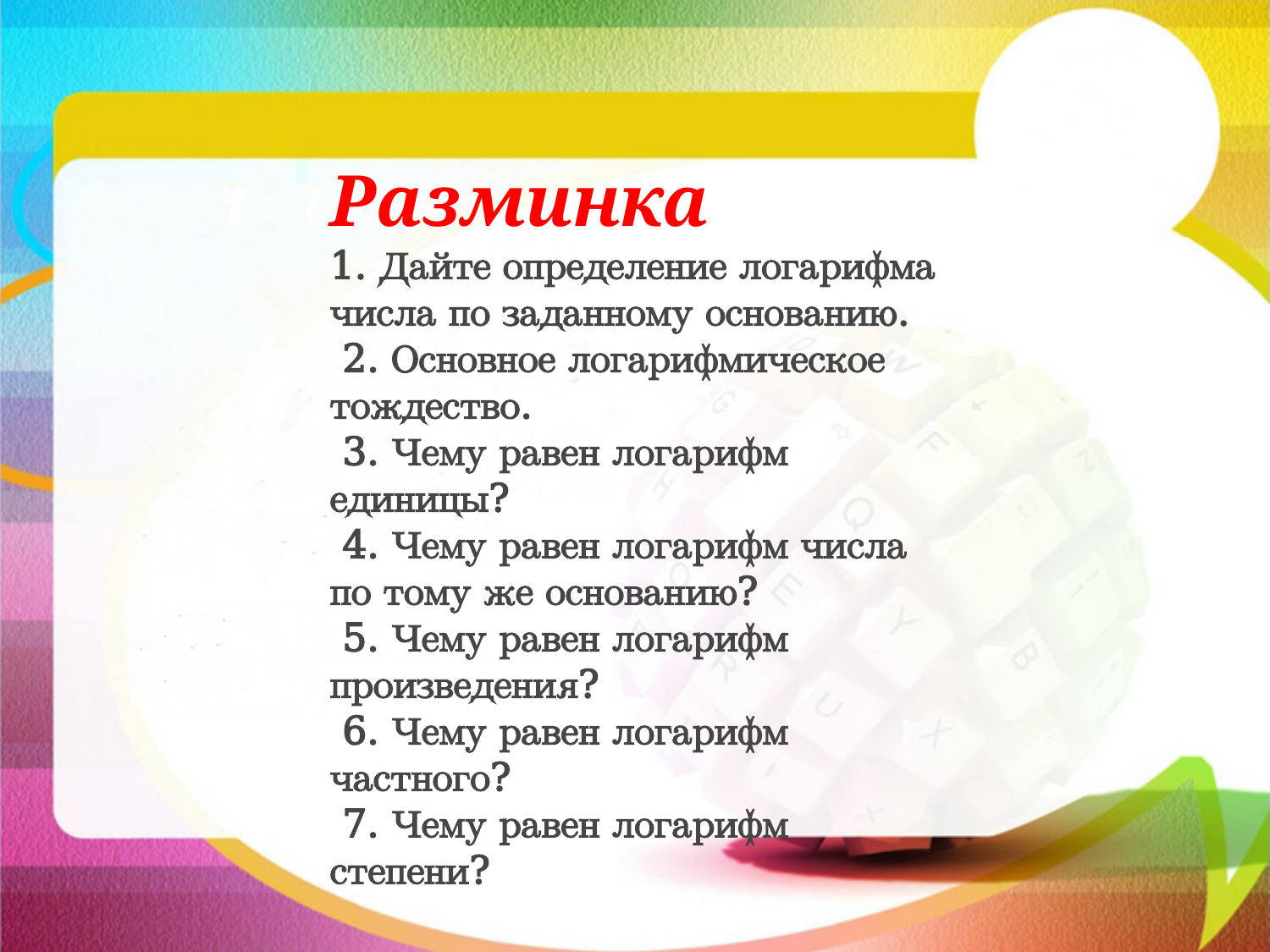

Разминка
1. Дайте определение логарифма числа по заданному основанию.
 2. Основное логарифмическое тождество.
 3. Чему равен логарифм единицы?
 4. Чему равен логарифм числа по тому же основанию?
 5. Чему равен логарифм произведения?
 6. Чему равен логарифм частного?
 7. Чему равен логарифм степени?